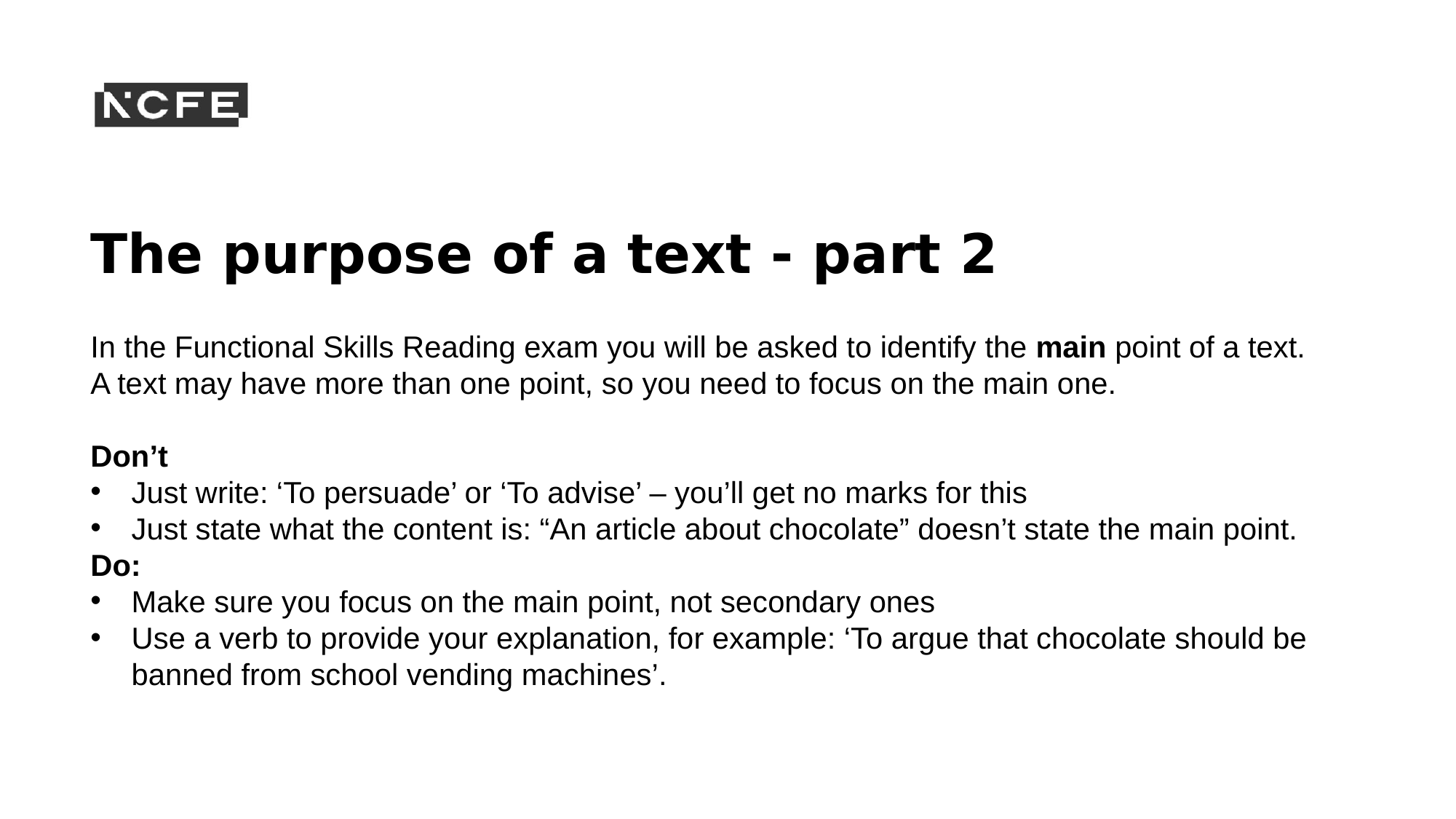

# The purpose of a text - part 2
In the Functional Skills Reading exam you will be asked to identify the main point of a text. A text may have more than one point, so you need to focus on the main one.
Don’t
Just write: ‘To persuade’ or ‘To advise’ – you’ll get no marks for this
Just state what the content is: “An article about chocolate” doesn’t state the main point.
Do:
Make sure you focus on the main point, not secondary ones
Use a verb to provide your explanation, for example: ‘To argue that chocolate should be banned from school vending machines’.